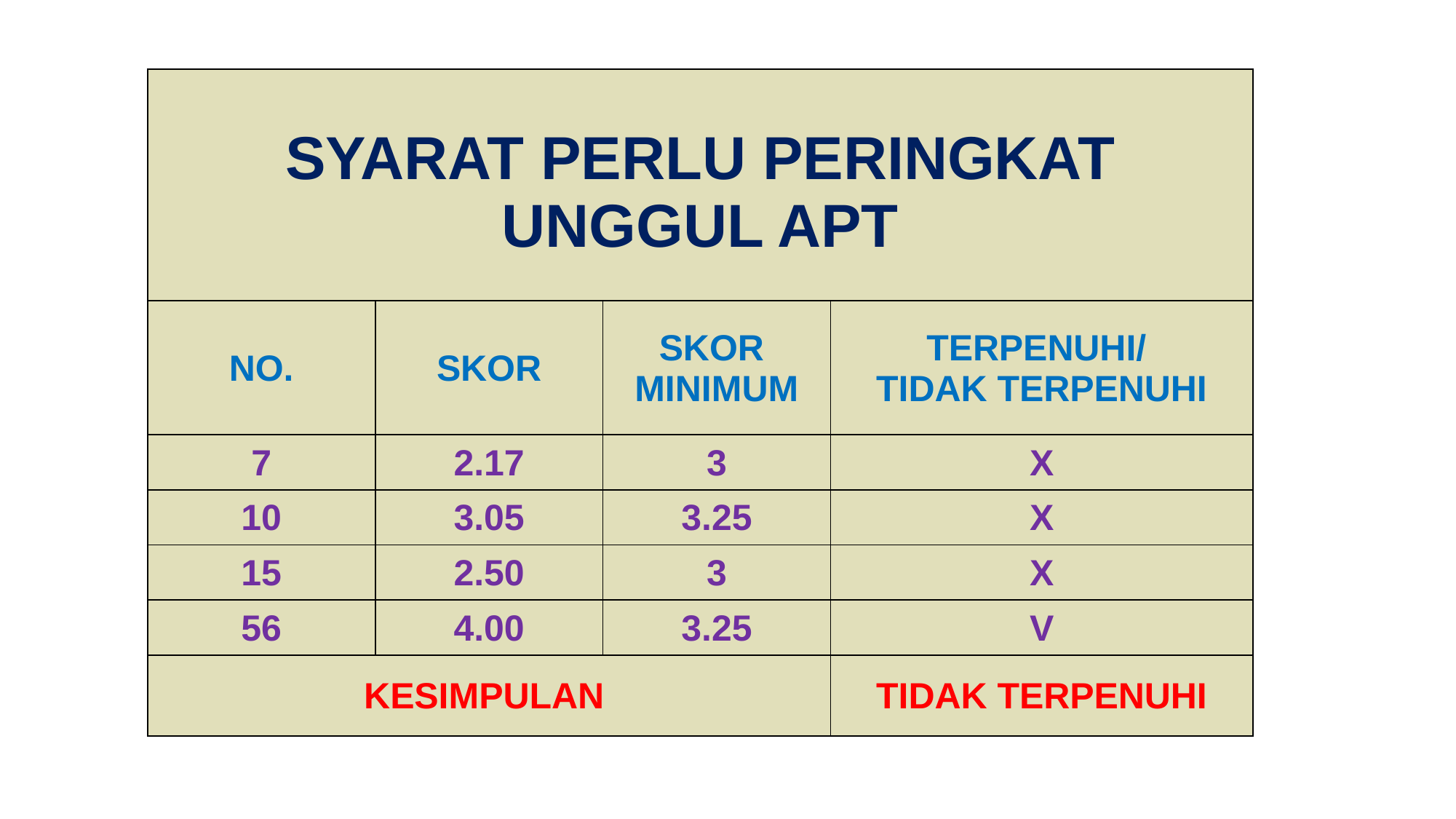

| SYARAT PERLU PERINGKAT UNGGUL APT |  |  |  |
| --- | --- | --- | --- |
| NO. | SKOR | SKOR MINIMUM | TERPENUHI/ TIDAK TERPENUHI |
| 7 | 2.17 | 3 | X |
| 10 | 3.05 | 3.25 | X |
| 15 | 2.50 | 3 | X |
| 56 | 4.00 | 3.25 | V |
| KESIMPULAN |  |  | TIDAK TERPENUHI |